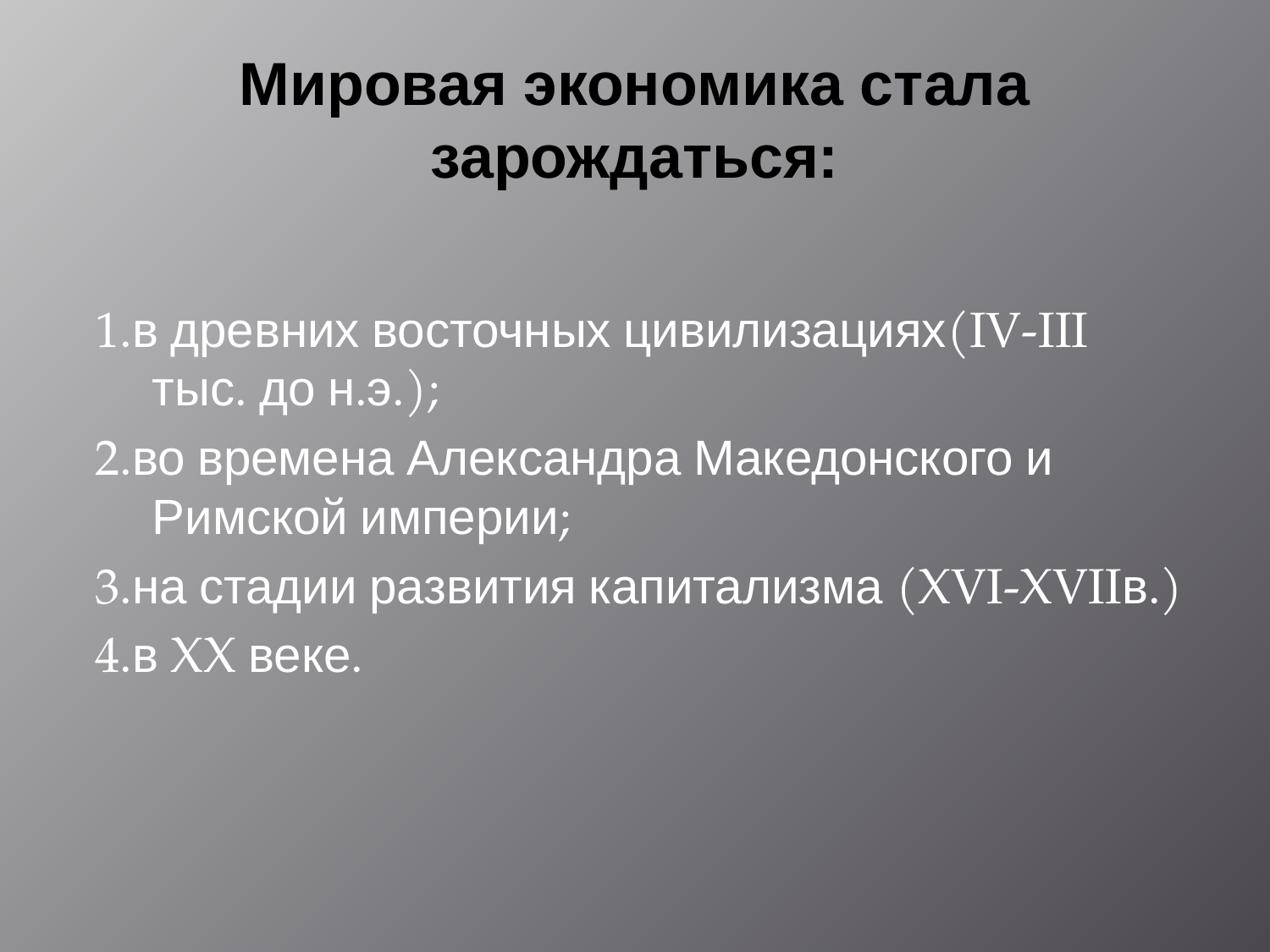

# Мировая экономика стала зарождаться:

1.в древних восточных цивилизациях(IV-III тыс. до н.э.);
2.во времена Александра Македонского и Римской империи;
3.на стадии развития капитализма (XVI-XVIIв.)
4.в XX веке.